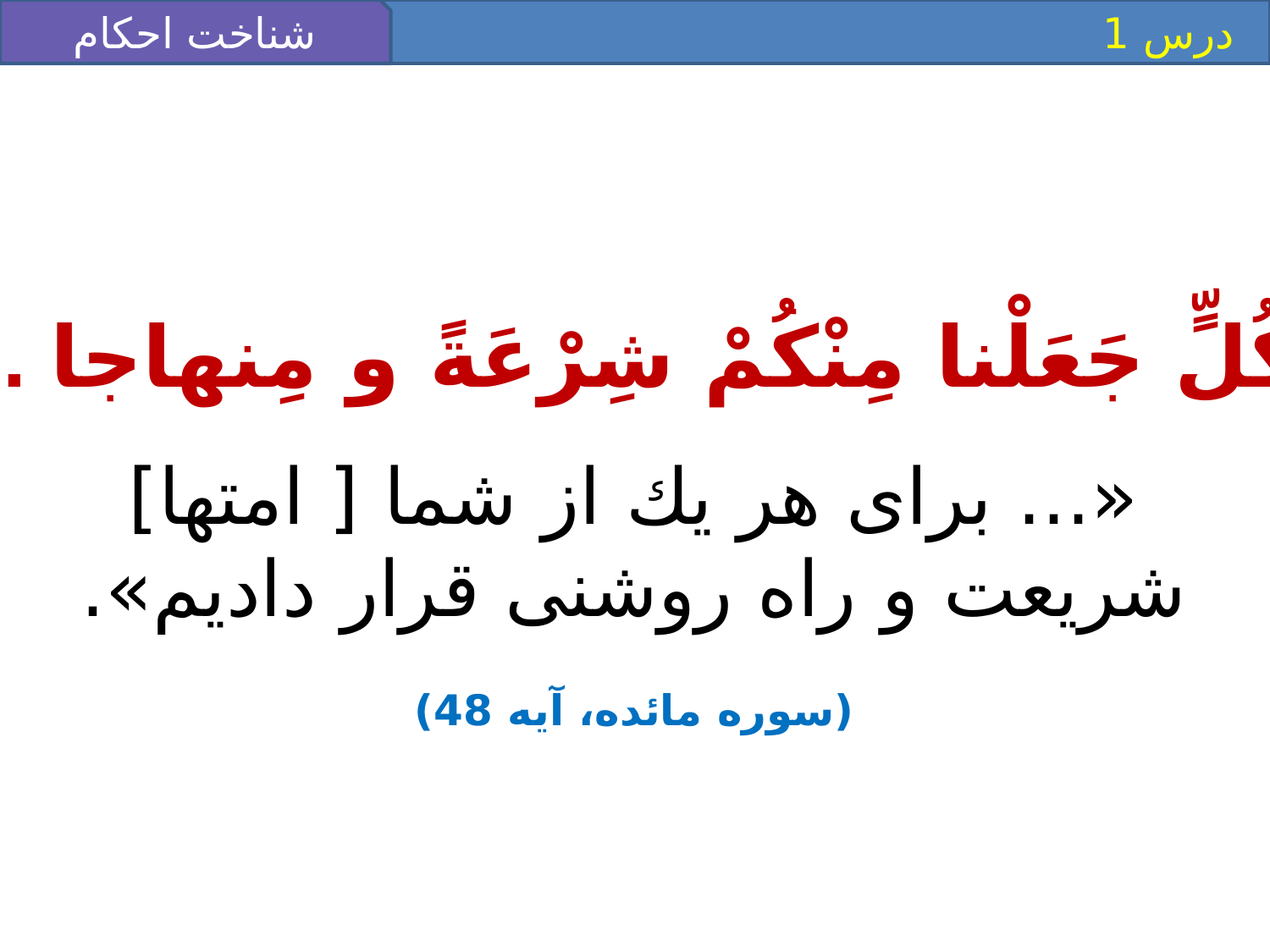

شناخت احکام
 درس 1
« ... لِكُلٍّ جَعَلْنا مِنْكُمْ شِرْعَةً و مِنهاجا»

«... براى هر يك از شما [ امتها]
شريعت و راه روشنى قرار داديم».

(سوره مائده، آيه 48)